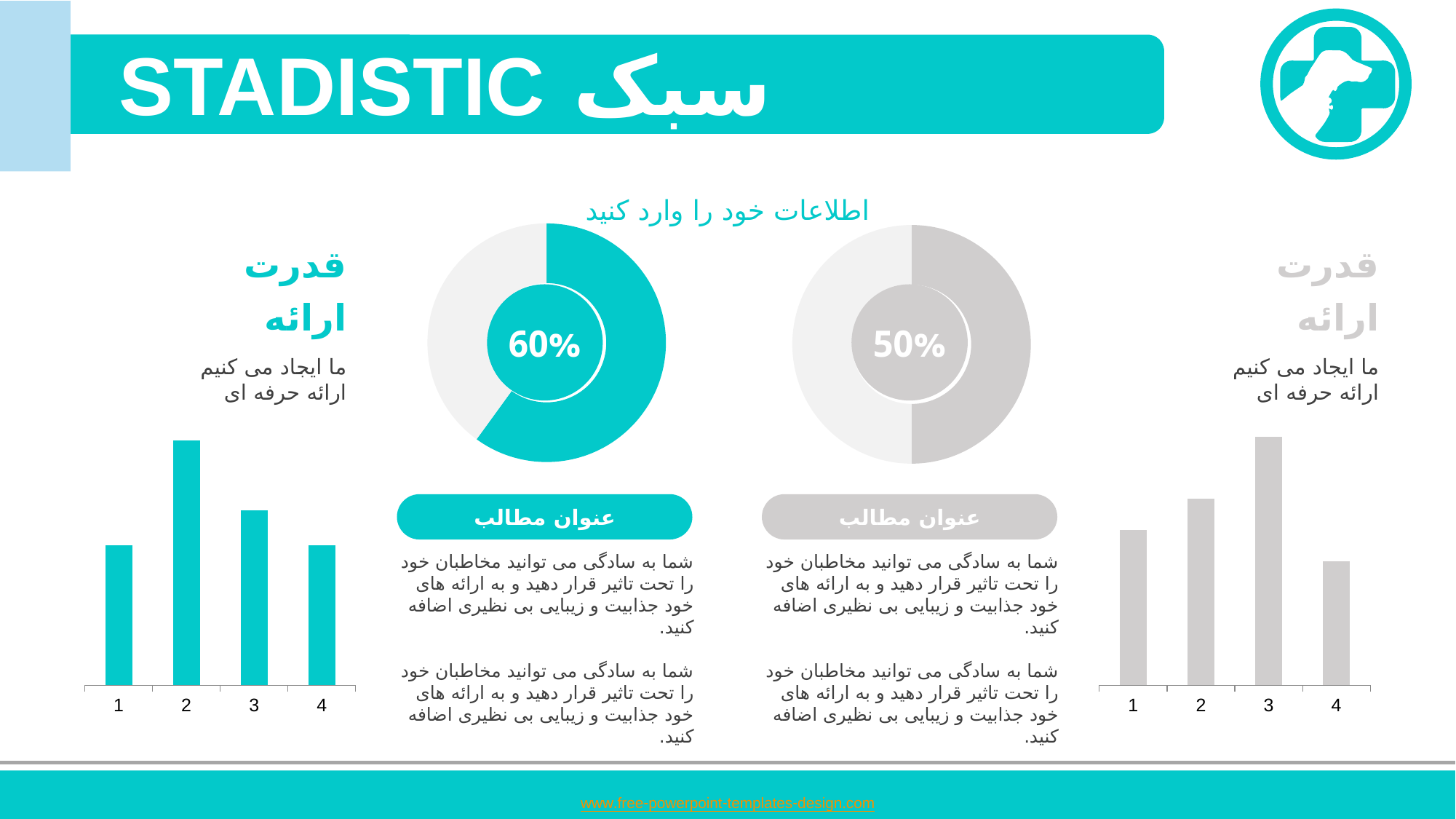

سبک STADISTIC
اطلاعات خود را وارد کنید

### Chart

| Category |  |
|---|---|

### Chart

| Category |  |
|---|---|
قدرت
ارائه
قدرت
ارائه

60%
50%
ما ایجاد می کنیم
ارائه حرفه ای
ما ایجاد می کنیم
ارائه حرفه ای

### Chart

| Category |  |
|---|---|

### Chart

| Category |  |
|---|---|
عنوان مطالب
شما به سادگی می توانید مخاطبان خود را تحت تاثیر قرار دهید و به ارائه های خود جذابیت و زیبایی بی نظیری اضافه کنید.

شما به سادگی می توانید مخاطبان خود را تحت تاثیر قرار دهید و به ارائه های خود جذابیت و زیبایی بی نظیری اضافه کنید.

عنوان مطالب
شما به سادگی می توانید مخاطبان خود را تحت تاثیر قرار دهید و به ارائه های خود جذابیت و زیبایی بی نظیری اضافه کنید.

شما به سادگی می توانید مخاطبان خود را تحت تاثیر قرار دهید و به ارائه های خود جذابیت و زیبایی بی نظیری اضافه کنید.
www.free-powerpoint-templates-design.com